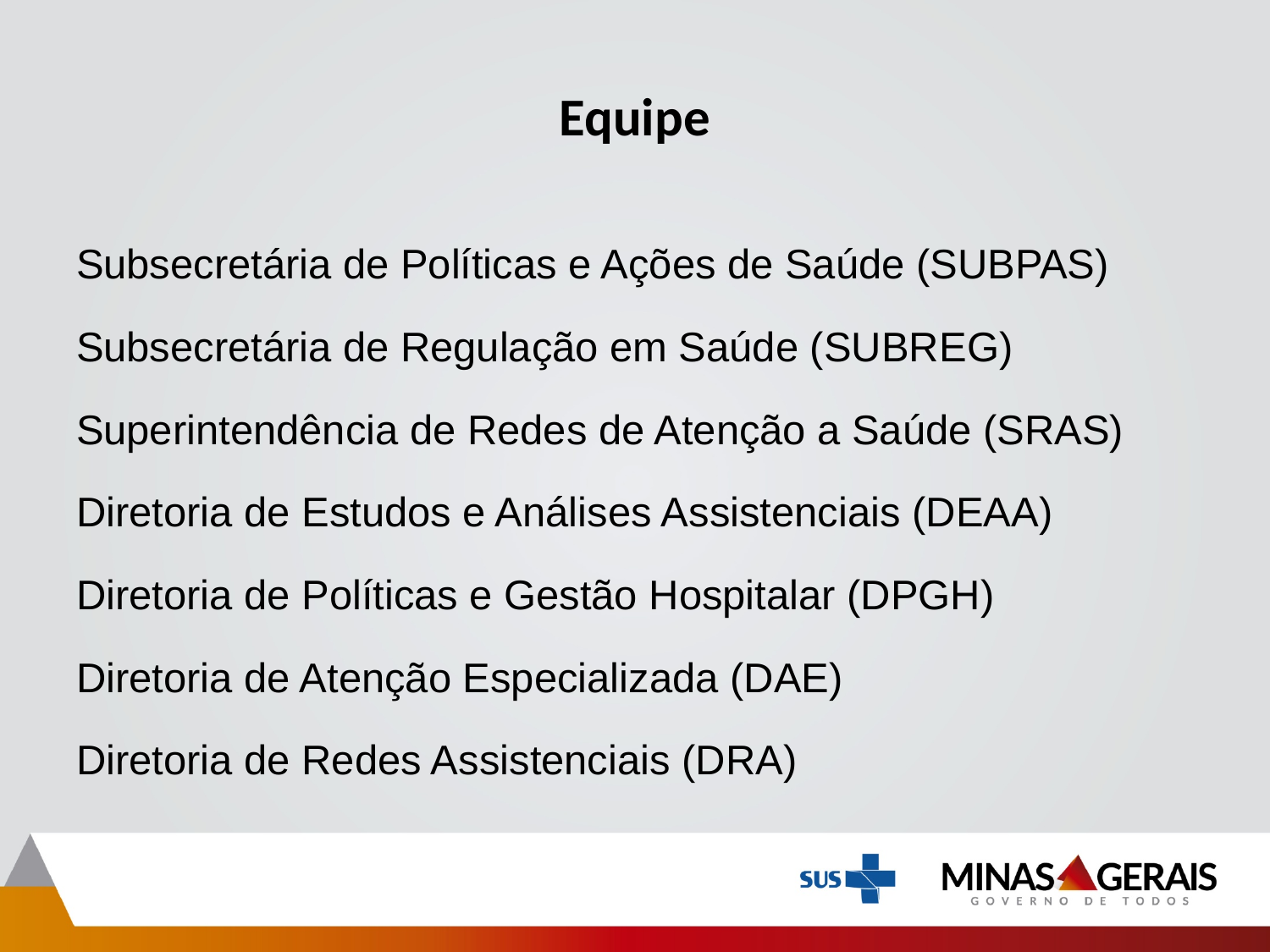

Equipe

Subsecretária de Políticas e Ações de Saúde (SUBPAS)
Subsecretária de Regulação em Saúde (SUBREG)
Superintendência de Redes de Atenção a Saúde (SRAS)
Diretoria de Estudos e Análises Assistenciais (DEAA)
Diretoria de Políticas e Gestão Hospitalar (DPGH)
Diretoria de Atenção Especializada (DAE)
Diretoria de Redes Assistenciais (DRA)